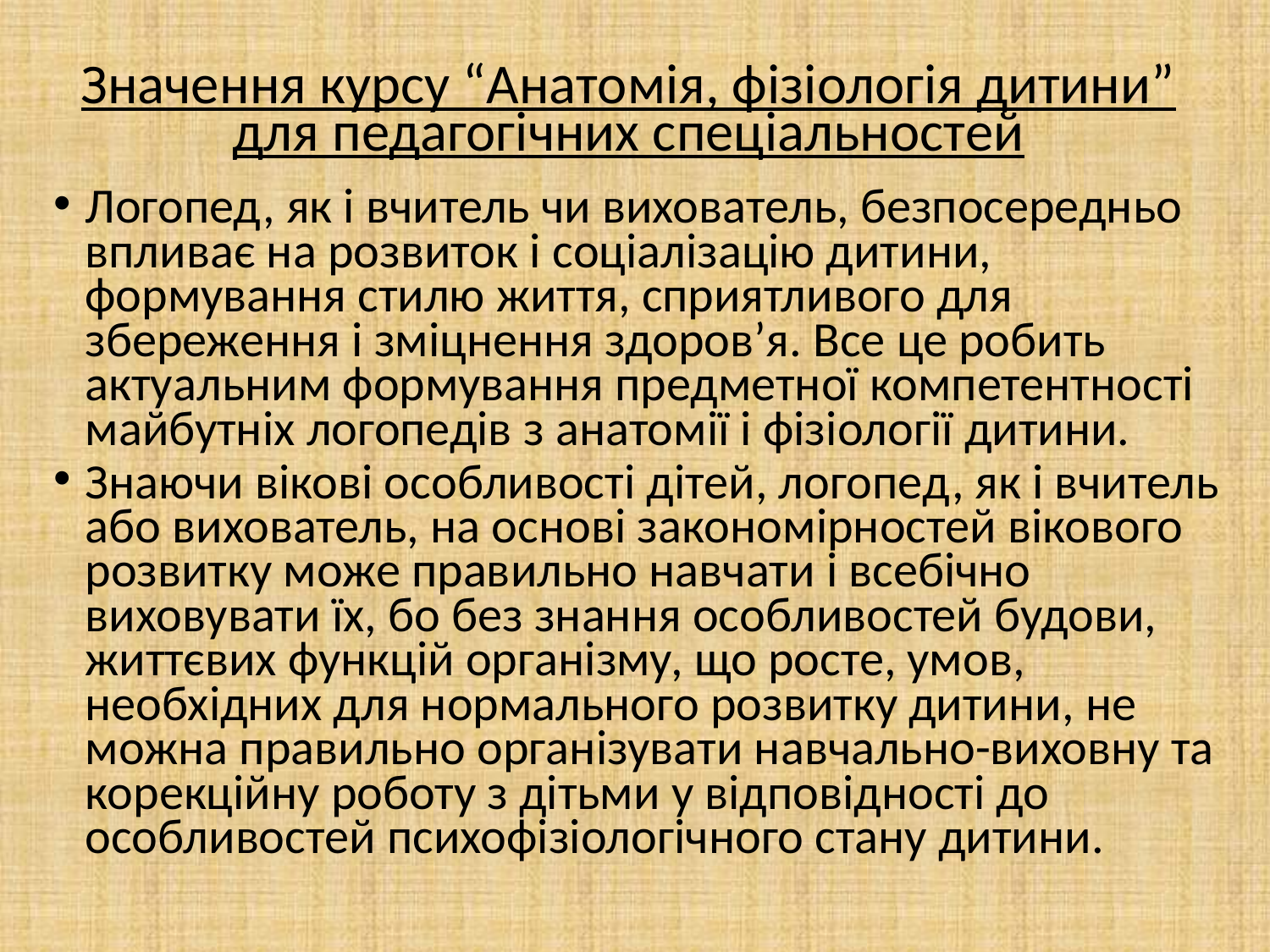

# Значення курсу “Анатомія, фізіологія дитини” для педагогічних спеціальностей
Логопед, як і вчитель чи вихователь, безпосередньо впливає на розвиток і соціалізацію дитини, формування стилю життя, сприятливого для збереження і зміцнення здоров’я. Все це робить актуальним формування предметної компетентності майбутніх логопедів з анатомії і фізіології дитини.
Знаючи вікові особливості дітей, логопед, як і вчитель або вихователь, на основі закономірностей вікового розвитку може правильно навчати і всебічно виховувати їх, бо без знання особливостей будови, життєвих функцій організму, що росте, умов, необхідних для нормального розвитку дитини, не можна правильно організувати навчально-виховну та корекційну роботу з дітьми у відповідності до особливостей психофізіологічного стану дитини.